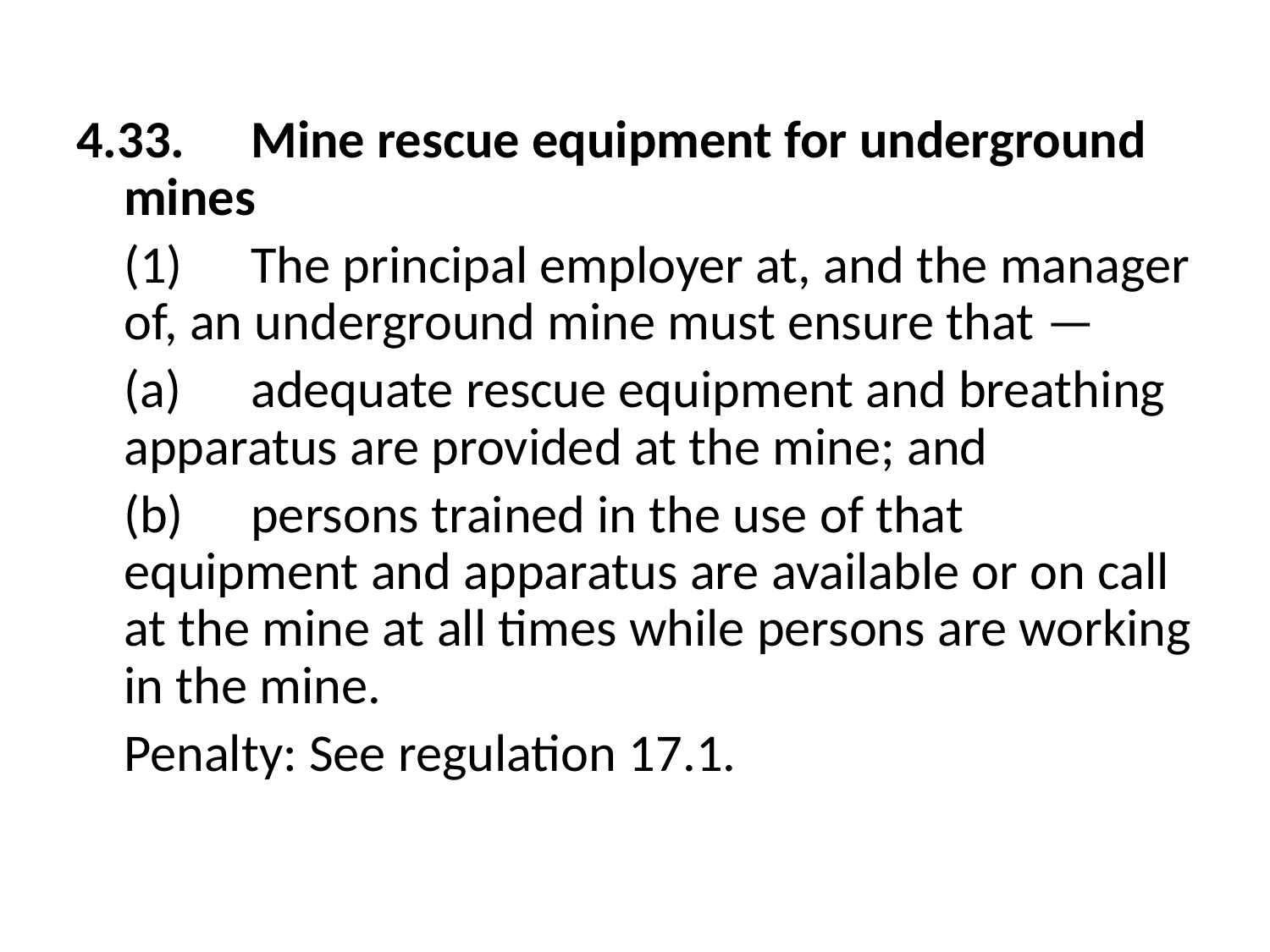

4.33.	Mine rescue equipment for underground mines
	(1)	The principal employer at, and the manager of, an underground mine must ensure that —
	(a)	adequate rescue equipment and breathing apparatus are provided at the mine; and
	(b)	persons trained in the use of that equipment and apparatus are available or on call at the mine at all times while persons are working in the mine.
	Penalty: See regulation 17.1.